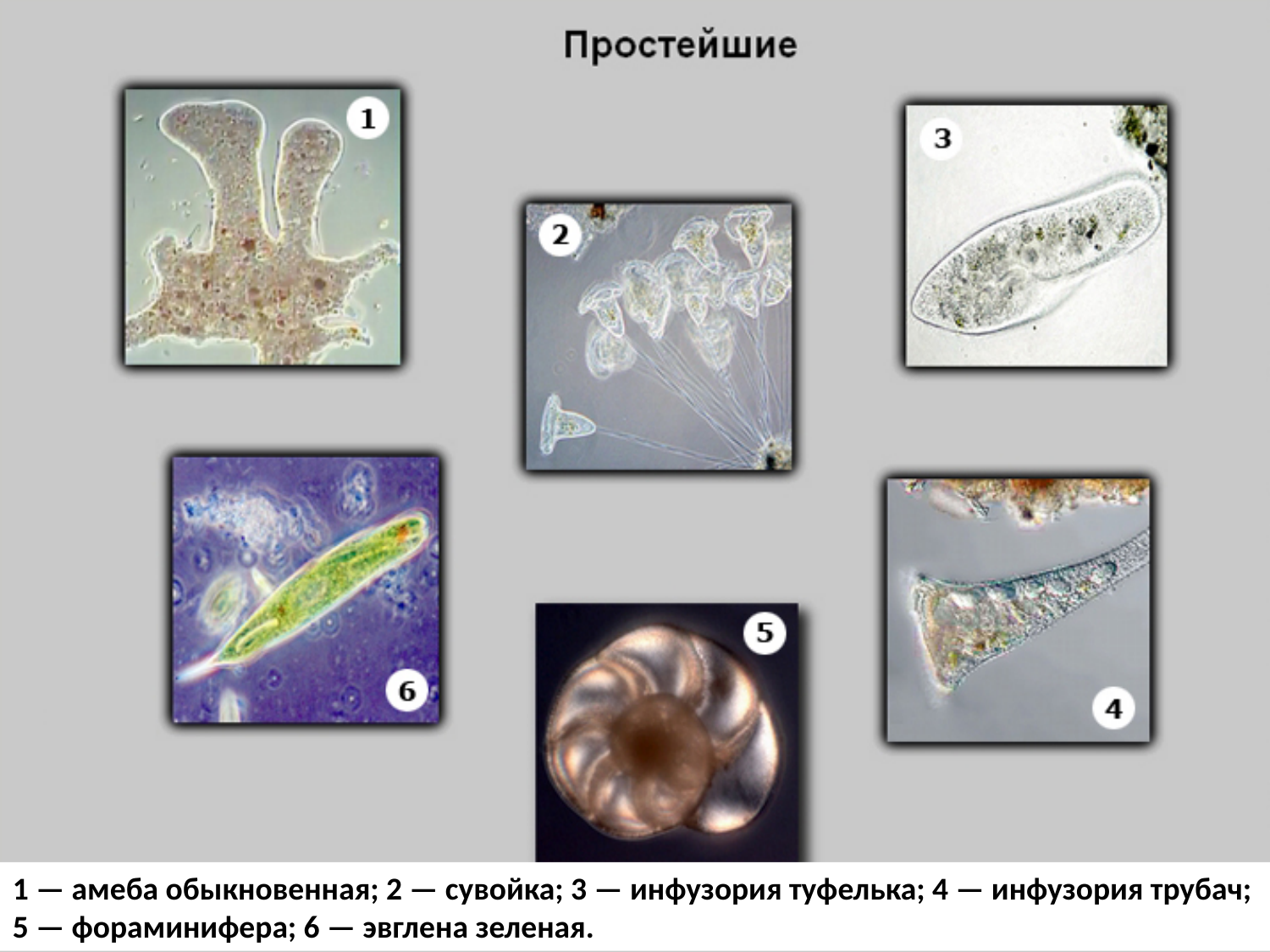

1 — амеба обыкновенная; 2 — сувойка; 3 — инфузория туфелька; 4 — инфузория трубач; 5 — фораминифера; 6 — эвглена зеленая.